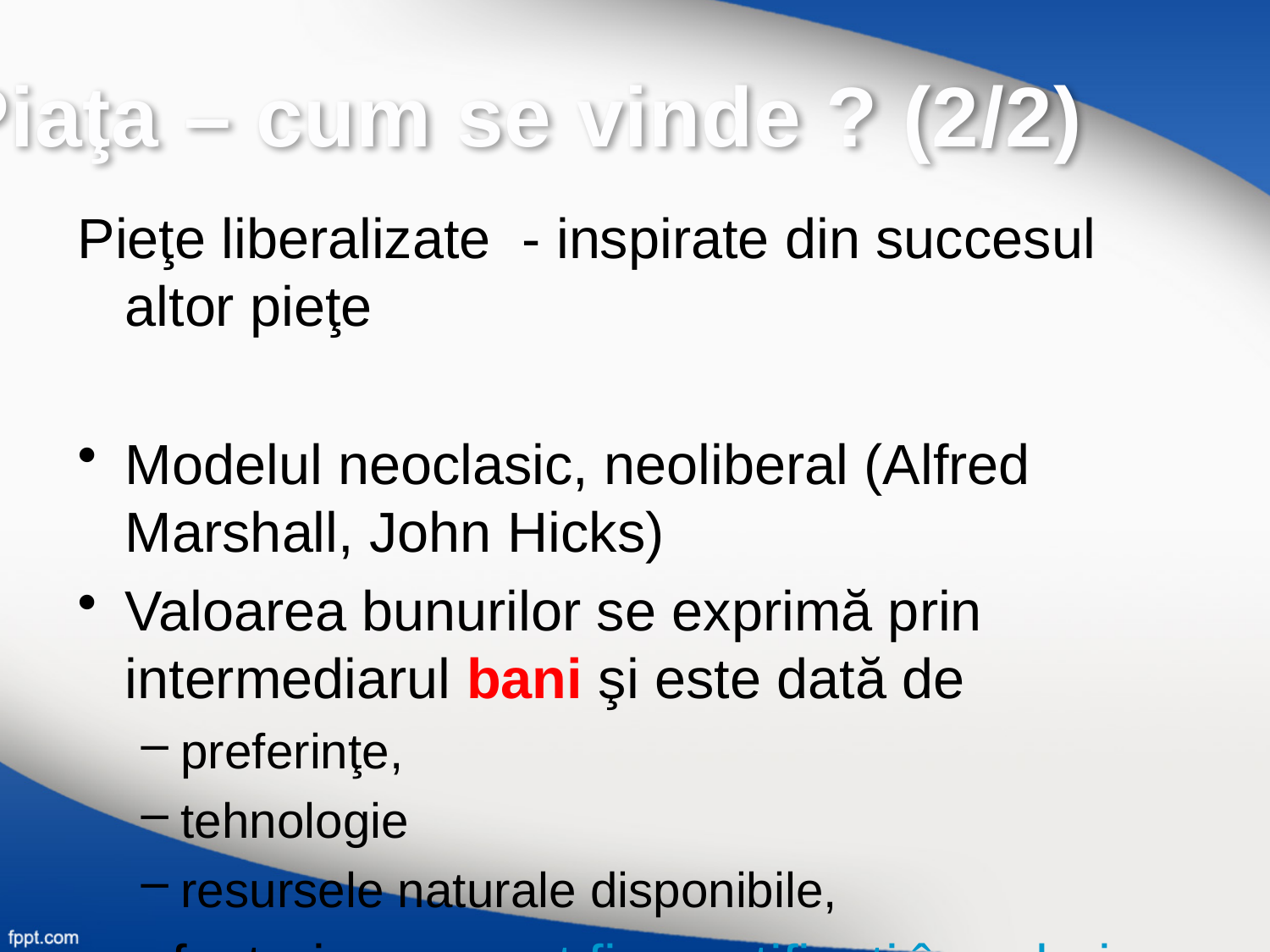

Piaţa – cum se vinde ? (2/2)
Pieţe liberalizate  - inspirate din succesul altor pieţe

Modelul neoclasic, neoliberal (Alfred Marshall, John Hicks)
Valoarea bunurilor se exprimă prin intermediarul bani şi este dată de
preferinţe,
tehnologie
resursele naturale disponibile,
      factori ce nu pot fi cuantificaţi în valori absolute.